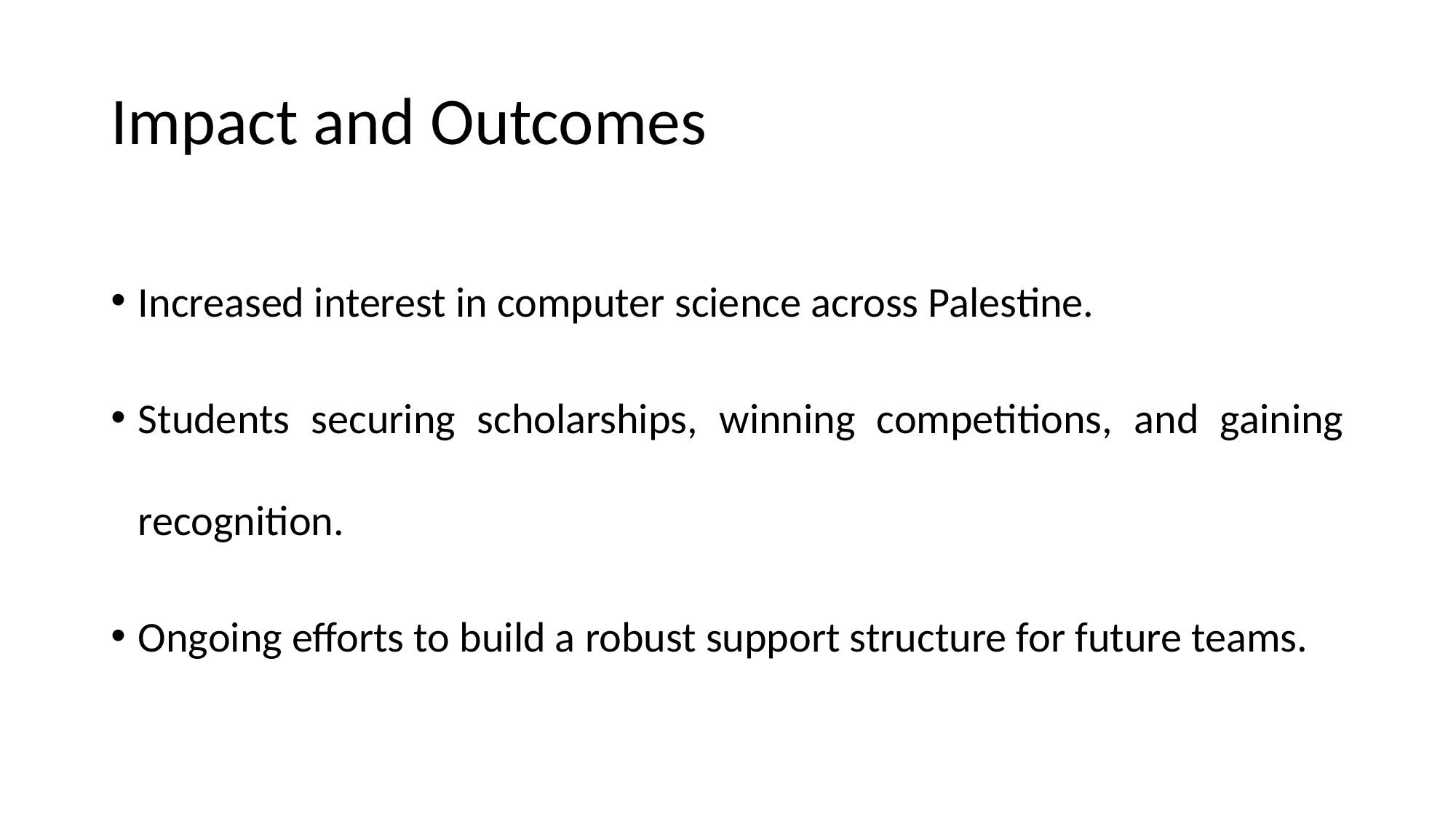

# Impact and Outcomes
Increased interest in computer science across Palestine.
Students securing scholarships, winning competitions, and gaining recognition.
Ongoing efforts to build a robust support structure for future teams.